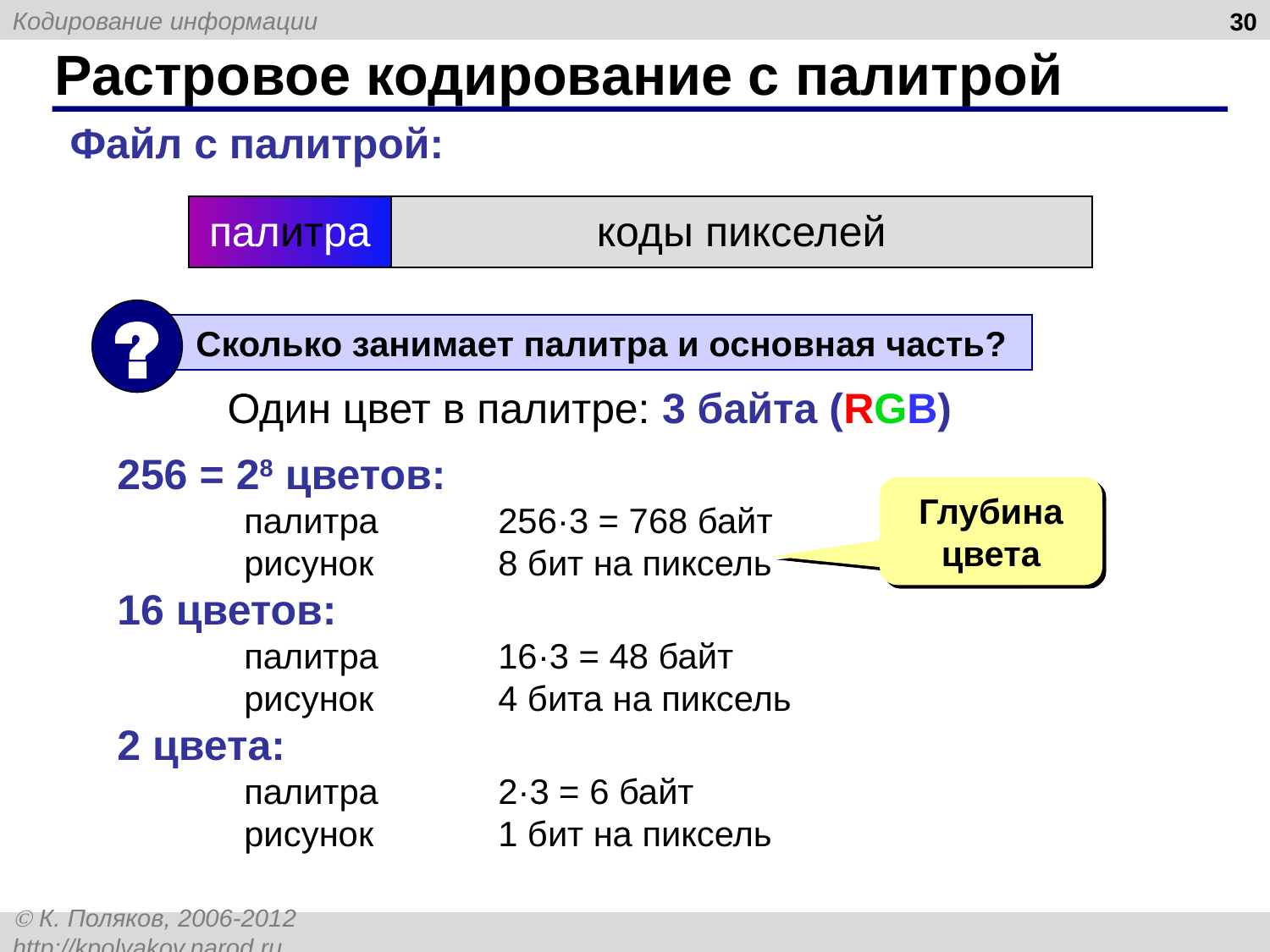

30
# Растровое кодирование с палитрой
Файл с палитрой:
| палитра | коды пикселей |
| --- | --- |
?
    Сколько занимает палитра и основная часть?
Один цвет в палитре: 3 байта (RGB)
256 = 28 цветов:
	палитра 	256·3 = 768 байт
	рисунок	8 бит на пиксель
16 цветов:
	палитра 	16·3 = 48 байт
	рисунок	4 бита на пиксель
2 цвета:
	палитра 	2·3 = 6 байт
	рисунок	1 бит на пиксель
Глубина цвета